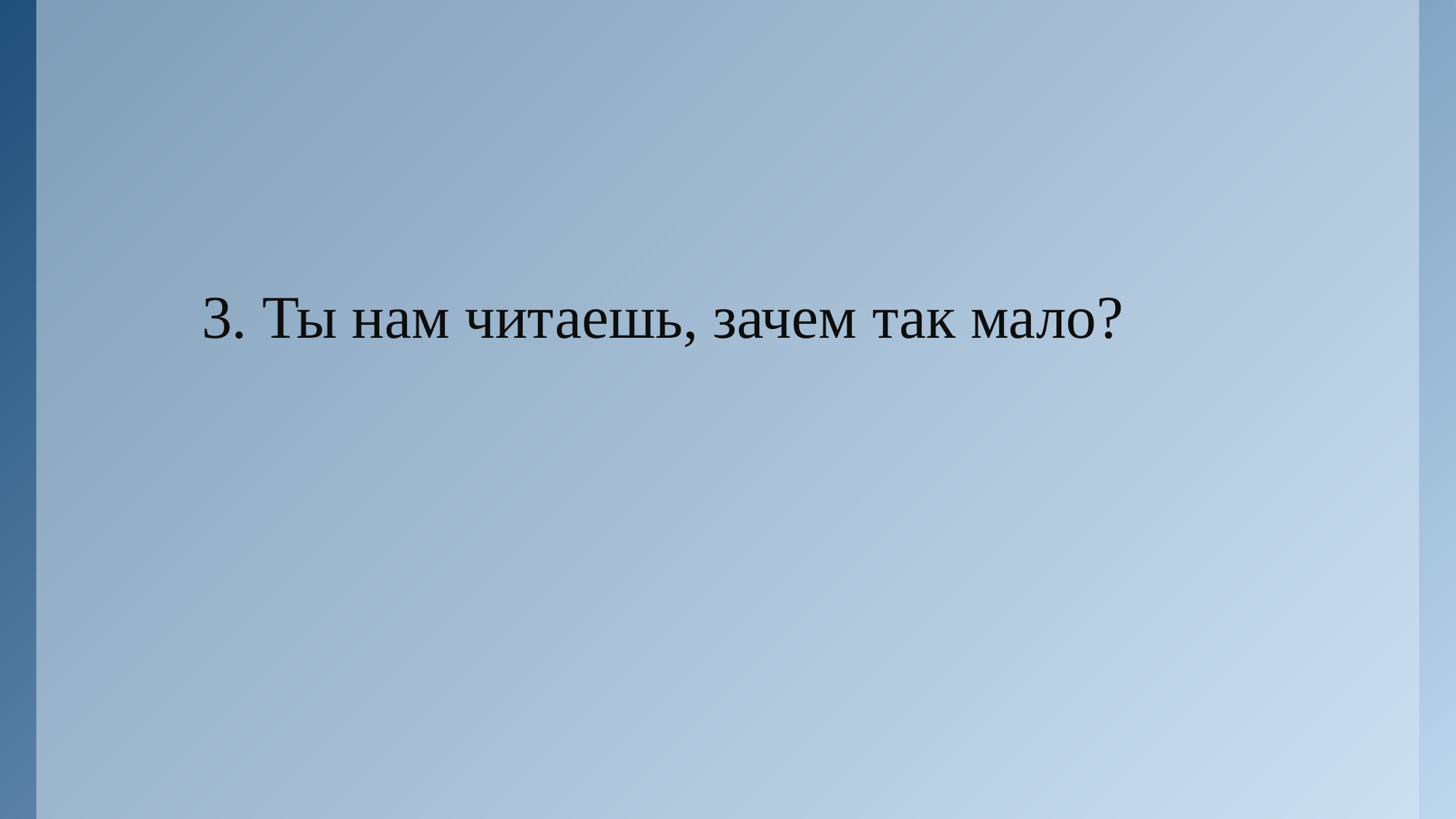

3. Ты нам читаешь, зачем так мало?